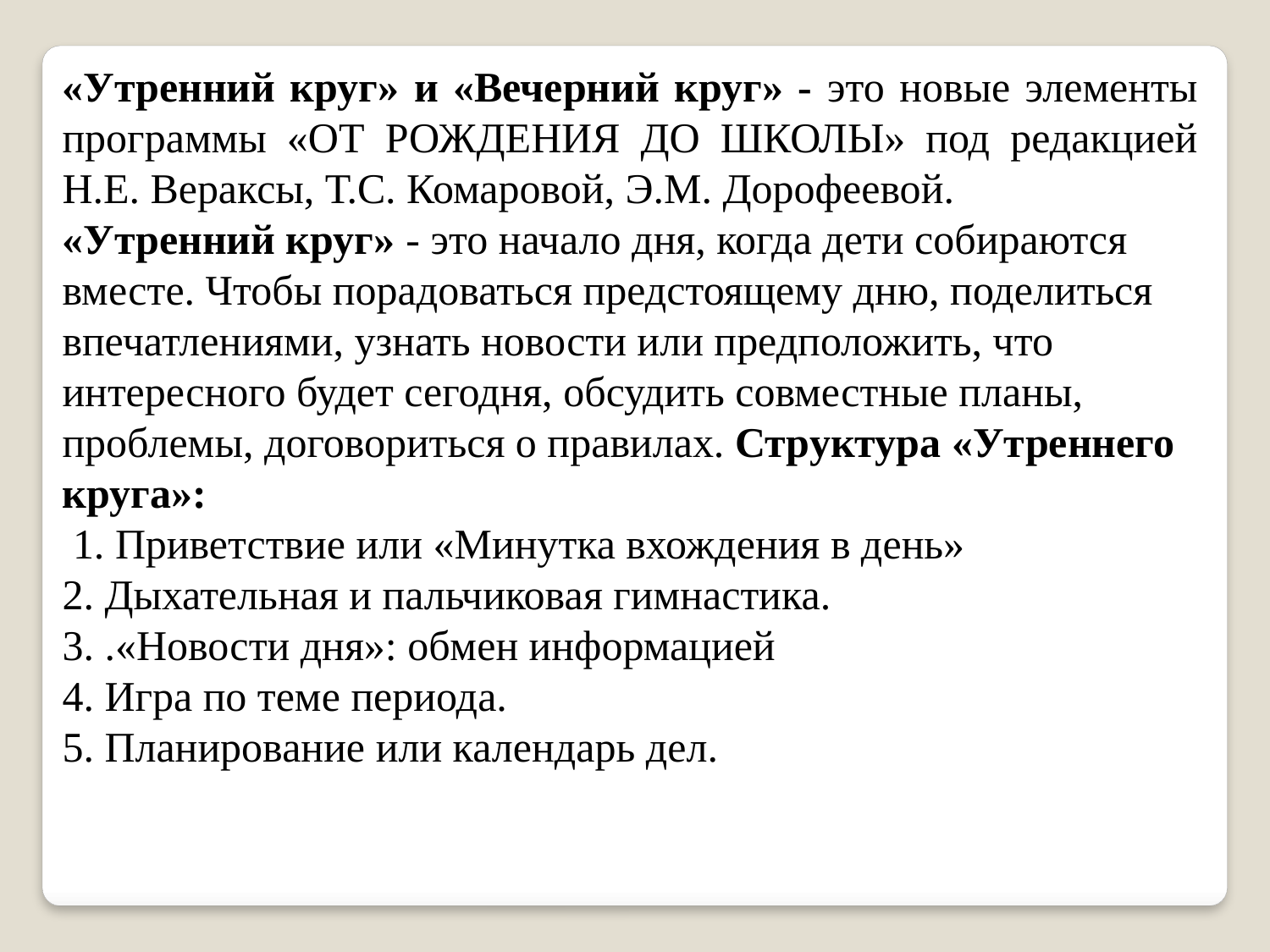

«Утренний круг» и «Вечерний круг» - это новые элементы программы «ОТ РОЖДЕНИЯ ДО ШКОЛЫ» под редакцией Н.Е. Вераксы, Т.С. Комаровой, Э.М. Дорофеевой.
«Утренний круг» - это начало дня, когда дети собираются вместе. Чтобы порадоваться предстоящему дню, поделиться впечатлениями, узнать новости или предположить, что интересного будет сегодня, обсудить совместные планы, проблемы, договориться о правилах. Структура «Утреннего круга»:
 1. Приветствие или «Минутка вхождения в день»
2. Дыхательная и пальчиковая гимнастика.
3. .«Новости дня»: обмен информацией
4. Игра по теме периода.
5. Планирование или календарь дел.